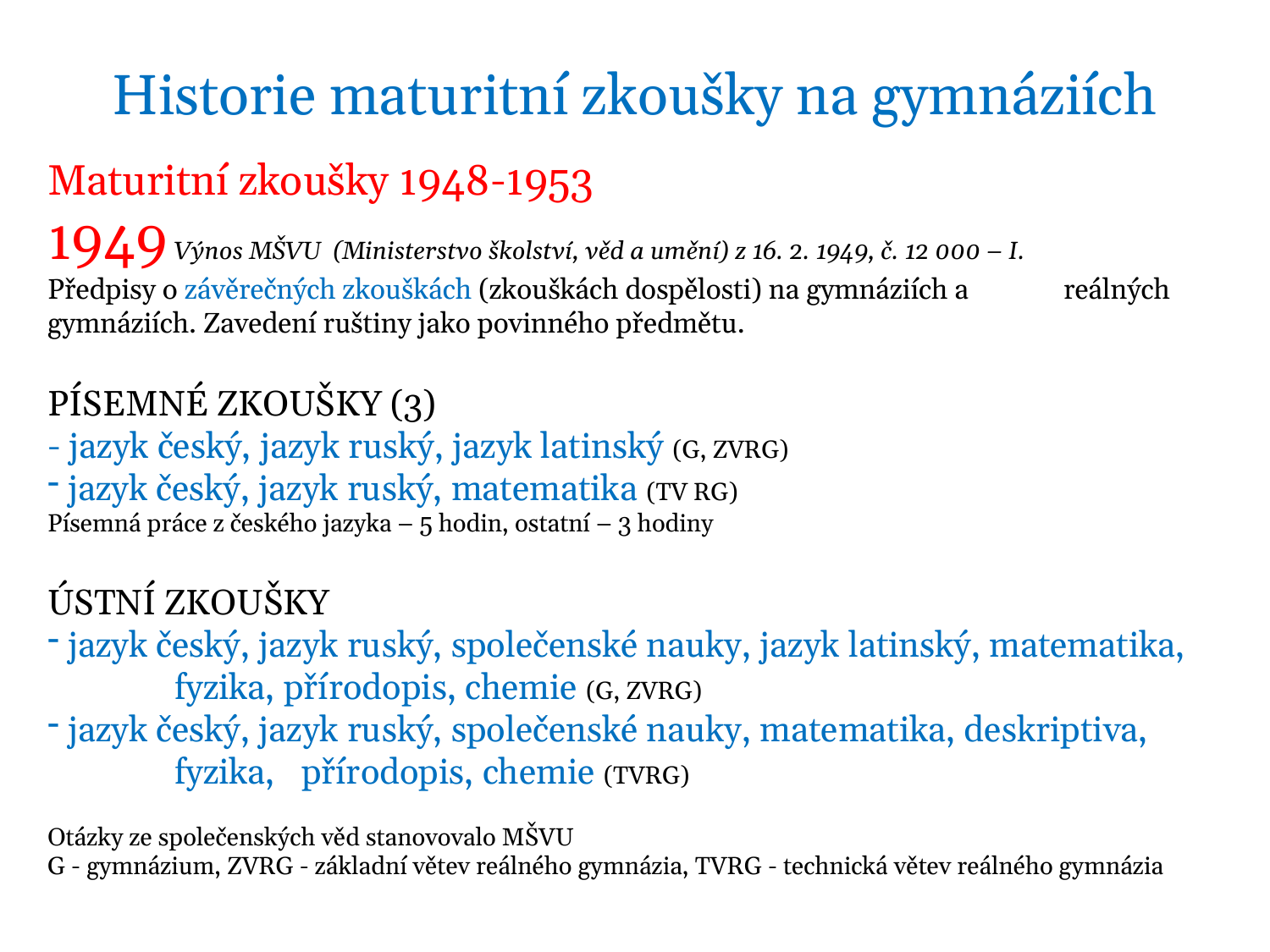

# Historie maturitní zkoušky na gymnáziích
Maturitní zkoušky 1948-1953
1949	Výnos MŠVU  (Ministerstvo školství, věd a umění) z 16. 2. 1949, č. 12 000 – I.       	Předpisy o závěrečných zkouškách (zkouškách dospělosti) na gymnáziích a 	reálných gymnáziích. Zavedení ruštiny jako povinného předmětu.

PÍSEMNÉ ZKOUŠKY (3)
- jazyk český, jazyk ruský, jazyk latinský (G, ZVRG)
 jazyk český, jazyk ruský, matematika (TV RG)
Písemná práce z českého jazyka – 5 hodin, ostatní – 3 hodiny

ÚSTNÍ ZKOUŠKY
 jazyk český, jazyk ruský, společenské nauky, jazyk latinský, matematika,    	fyzika, přírodopis, chemie (G, ZVRG)
 jazyk český, jazyk ruský, společenské nauky, matematika, deskriptiva,   	 	fyzika,  	přírodopis, chemie (TVRG)

Otázky ze společenských věd stanovovalo MŠVU
G - gymnázium, ZVRG - základní větev reálného gymnázia, TVRG - technická větev reálného gymnázia